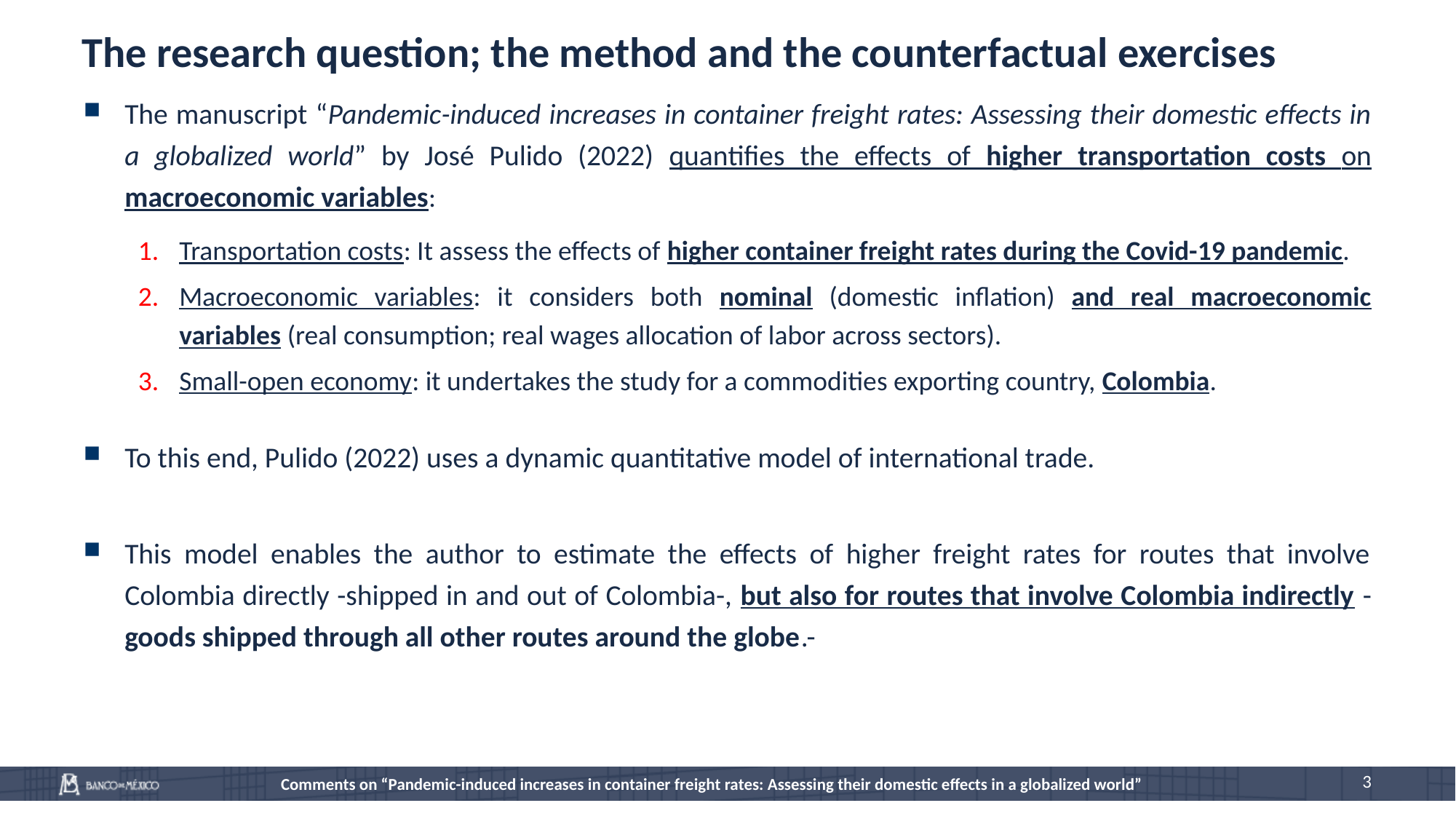

# The research question; the method and the counterfactual exercises
The manuscript “Pandemic-induced increases in container freight rates: Assessing their domestic effects in a globalized world” by José Pulido (2022) quantifies the effects of higher transportation costs on macroeconomic variables:
Transportation costs: It assess the effects of higher container freight rates during the Covid-19 pandemic.
Macroeconomic variables: it considers both nominal (domestic inflation) and real macroeconomic variables (real consumption; real wages allocation of labor across sectors).
Small-open economy: it undertakes the study for a commodities exporting country, Colombia.
To this end, Pulido (2022) uses a dynamic quantitative model of international trade.
This model enables the author to estimate the effects of higher freight rates for routes that involve Colombia directly -shipped in and out of Colombia-, but also for routes that involve Colombia indirectly -goods shipped through all other routes around the globe.-
3
Comments on “Pandemic-induced increases in container freight rates: Assessing their domestic effects in a globalized world”